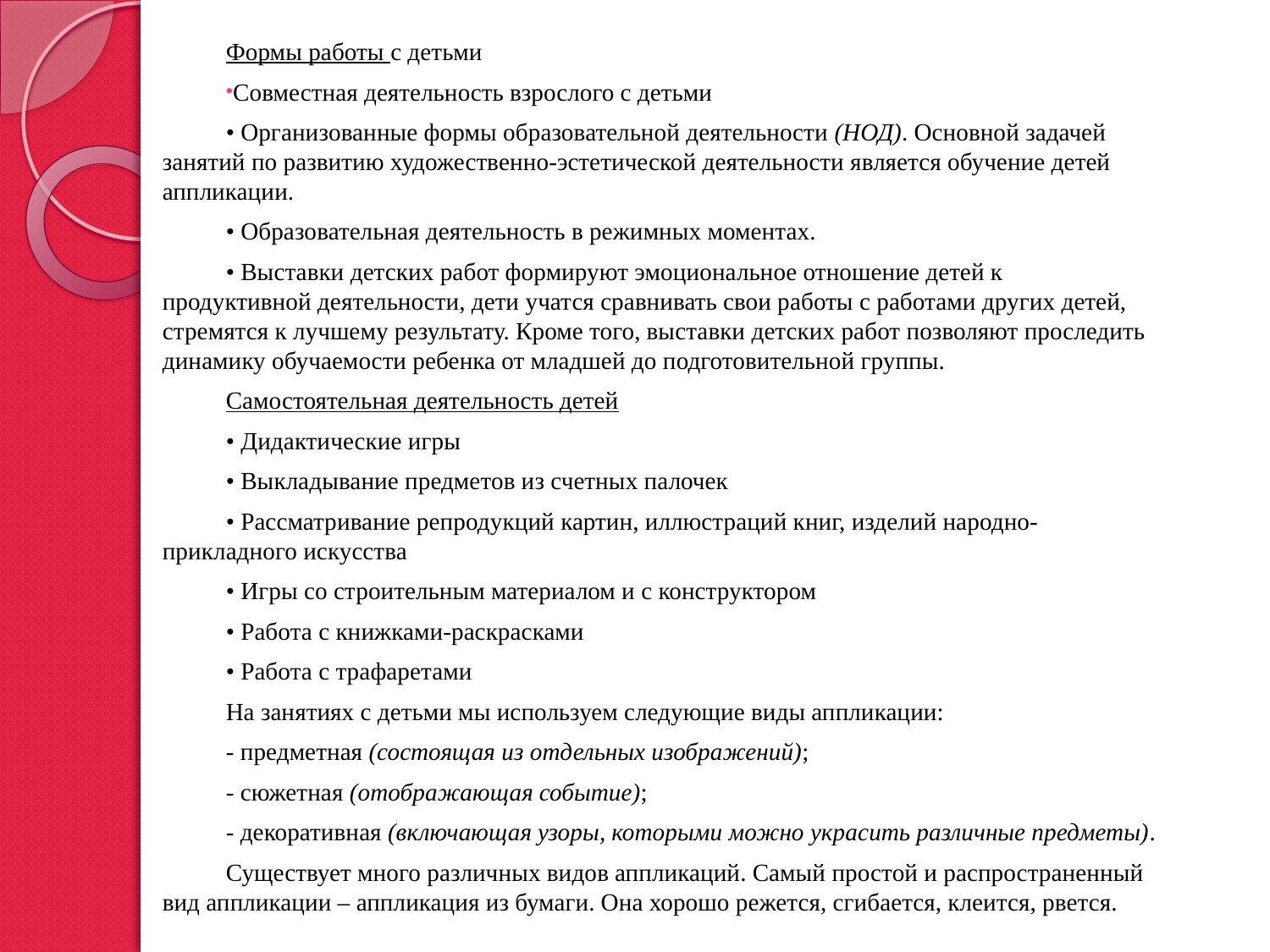

Формы работы с детьми
Совместная деятельность взрослого с детьми
• Организованные формы образовательной деятельности (НОД). Основной задачей занятий по развитию художественно-эстетической деятельности является обучение детей аппликации.
• Образовательная деятельность в режимных моментах.
• Выставки детских работ формируют эмоциональное отношение детей к продуктивной деятельности, дети учатся сравнивать свои работы с работами других детей, стремятся к лучшему результату. Кроме того, выставки детских работ позволяют проследить динамику обучаемости ребенка от младшей до подготовительной группы.
Самостоятельная деятельность детей
• Дидактические игры
• Выкладывание предметов из счетных палочек
• Рассматривание репродукций картин, иллюстраций книг, изделий народно- прикладного искусства
• Игры со строительным материалом и с конструктором
• Работа с книжками-раскрасками
• Работа с трафаретами
На занятиях с детьми мы используем следующие виды аппликации:
- предметная (состоящая из отдельных изображений);
- сюжетная (отображающая событие);
- декоративная (включающая узоры, которыми можно украсить различные предметы).
Существует много различных видов аппликаций. Самый простой и распространенный вид аппликации – аппликация из бумаги. Она хорошо режется, сгибается, клеится, рвется.